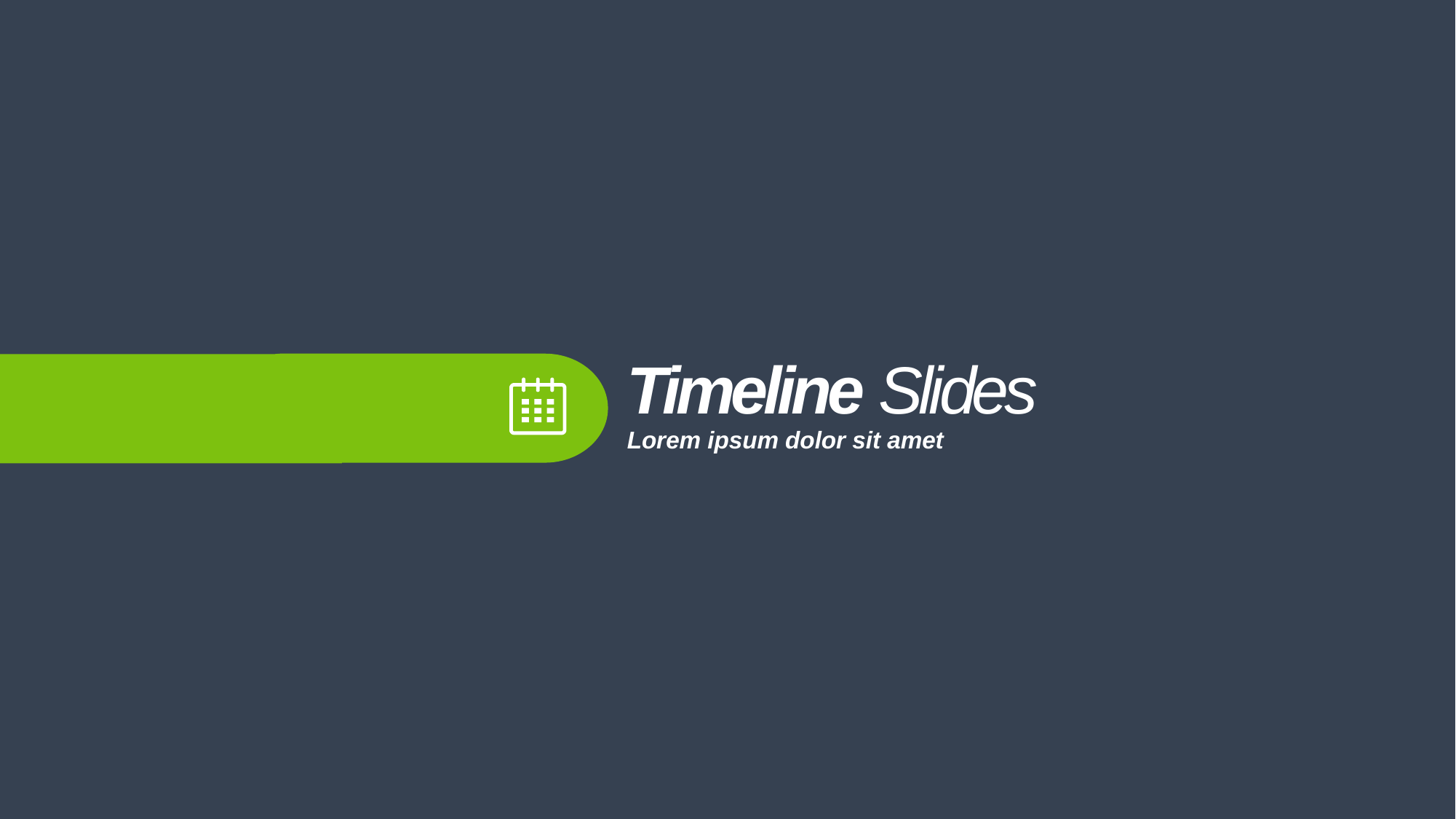

Timeline Slides

Lorem ipsum dolor sit amet